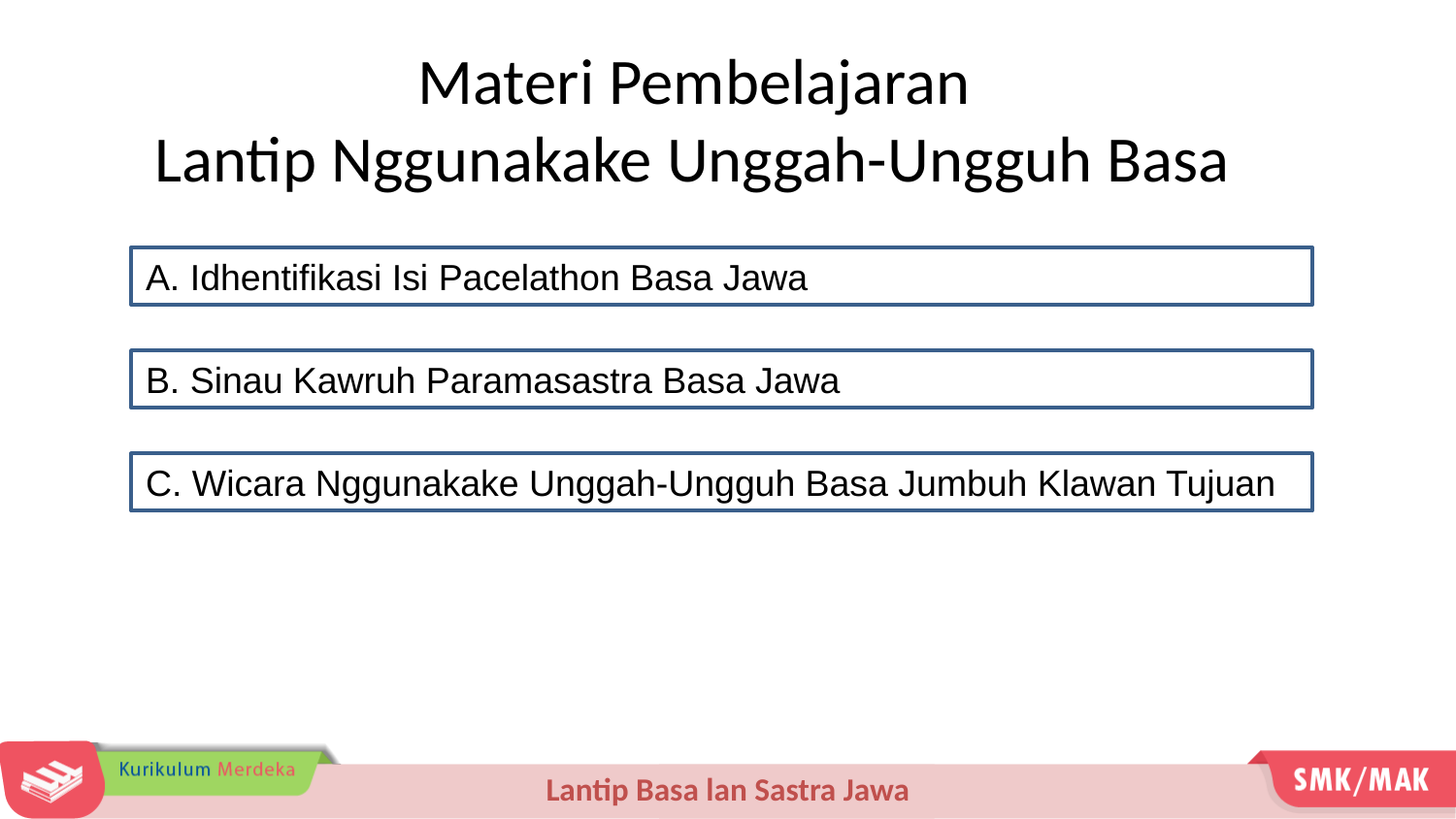

# Materi Pembelajaran Lantip Nggunakake Unggah-Ungguh Basa
A. Idhentifikasi Isi Pacelathon Basa Jawa
B. Sinau Kawruh Paramasastra Basa Jawa
C. Wicara Nggunakake Unggah-Ungguh Basa Jumbuh Klawan Tujuan